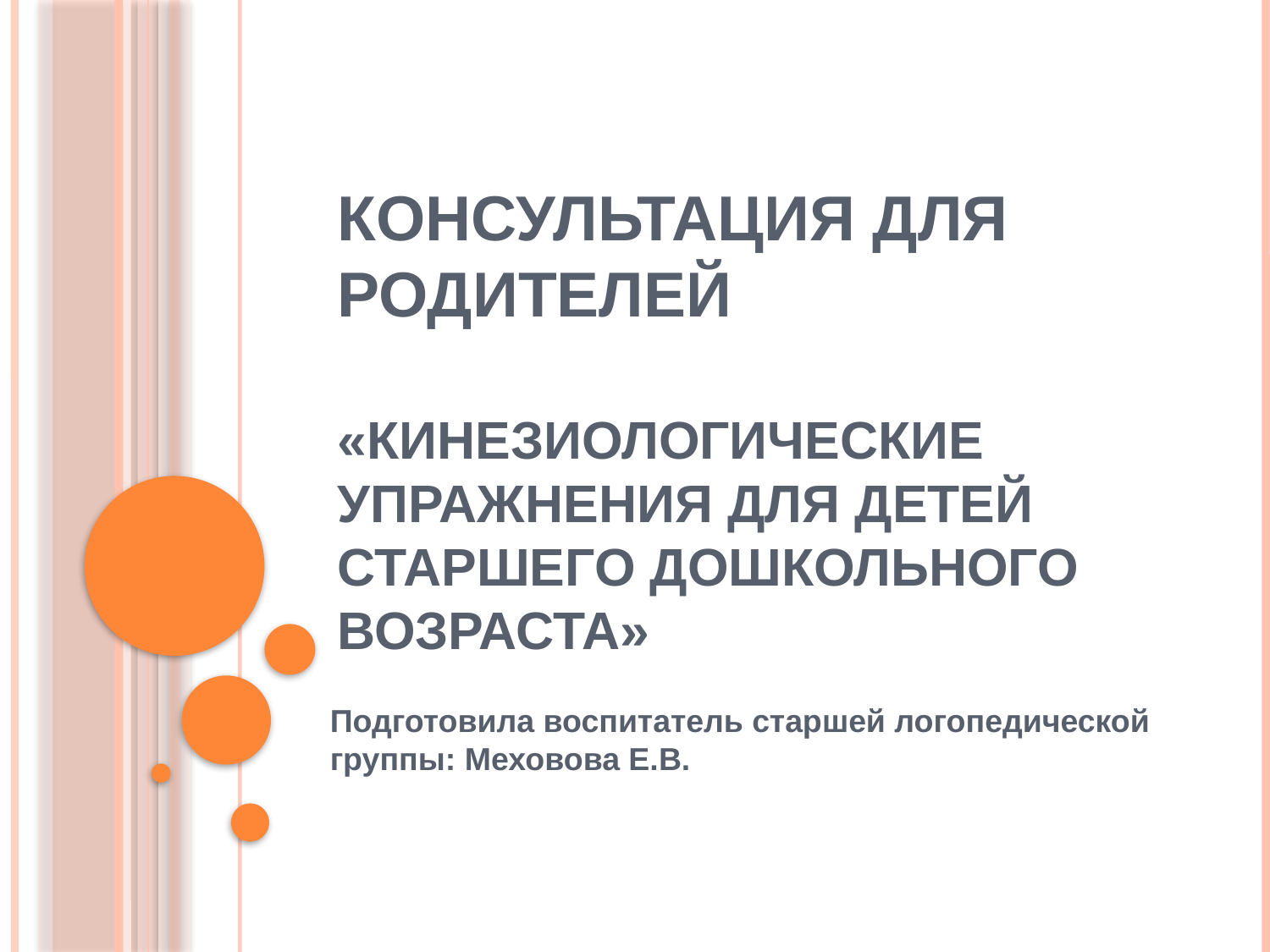

# Консультация для родителей «Кинезиологические упражнения для детей старшего дошкольного возраста»
Подготовила воспитатель старшей логопедической группы: Меховова Е.В.